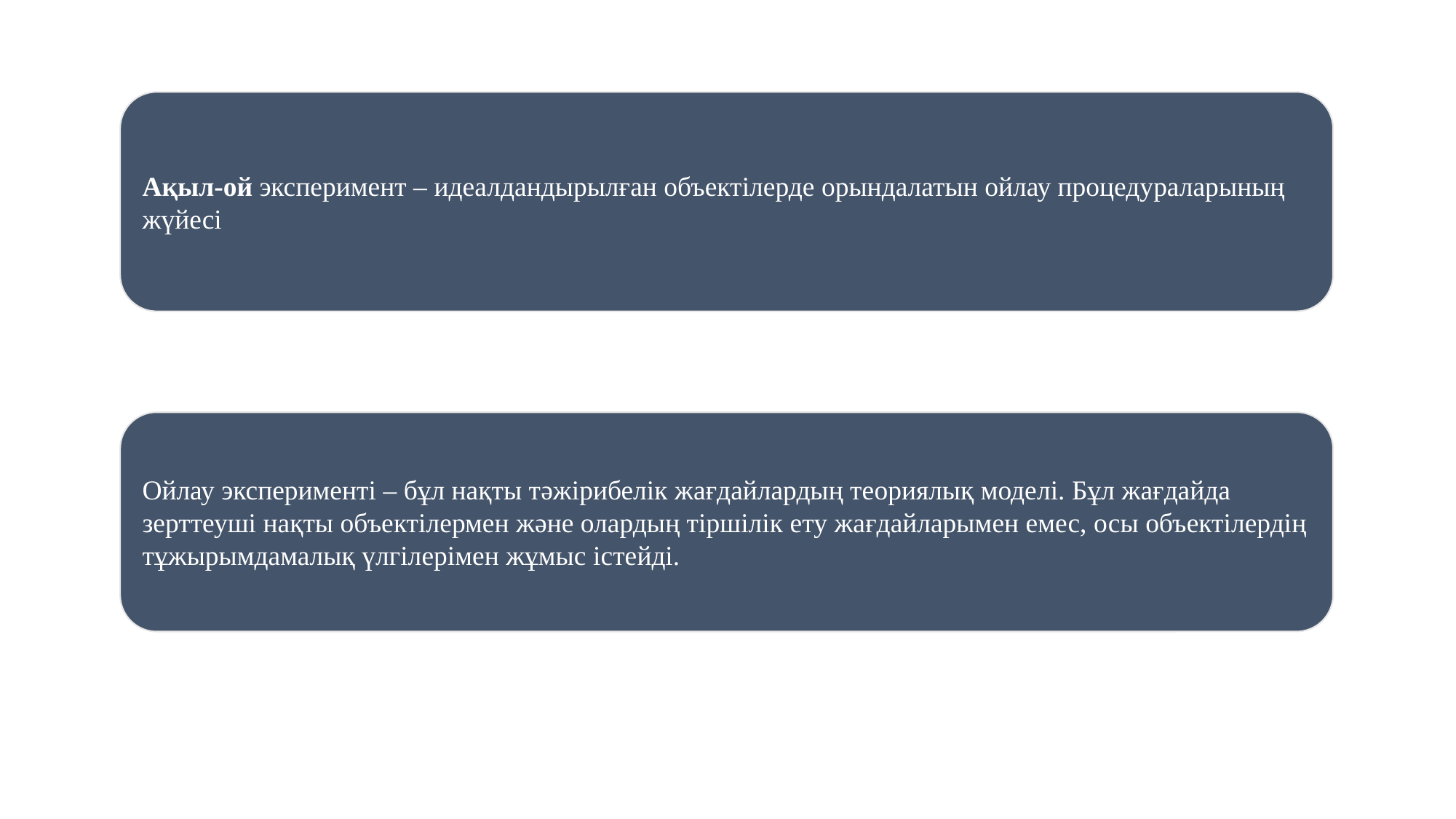

Ақыл-ой эксперимент – идеалдандырылған объектілерде орындалатын ойлау процедураларының жүйесі
Ойлау эксперименті – бұл нақты тәжірибелік жағдайлардың теориялық моделі. Бұл жағдайда зерттеуші нақты объектілермен және олардың тіршілік ету жағдайларымен емес, осы объектілердің тұжырымдамалық үлгілерімен жұмыс істейді.